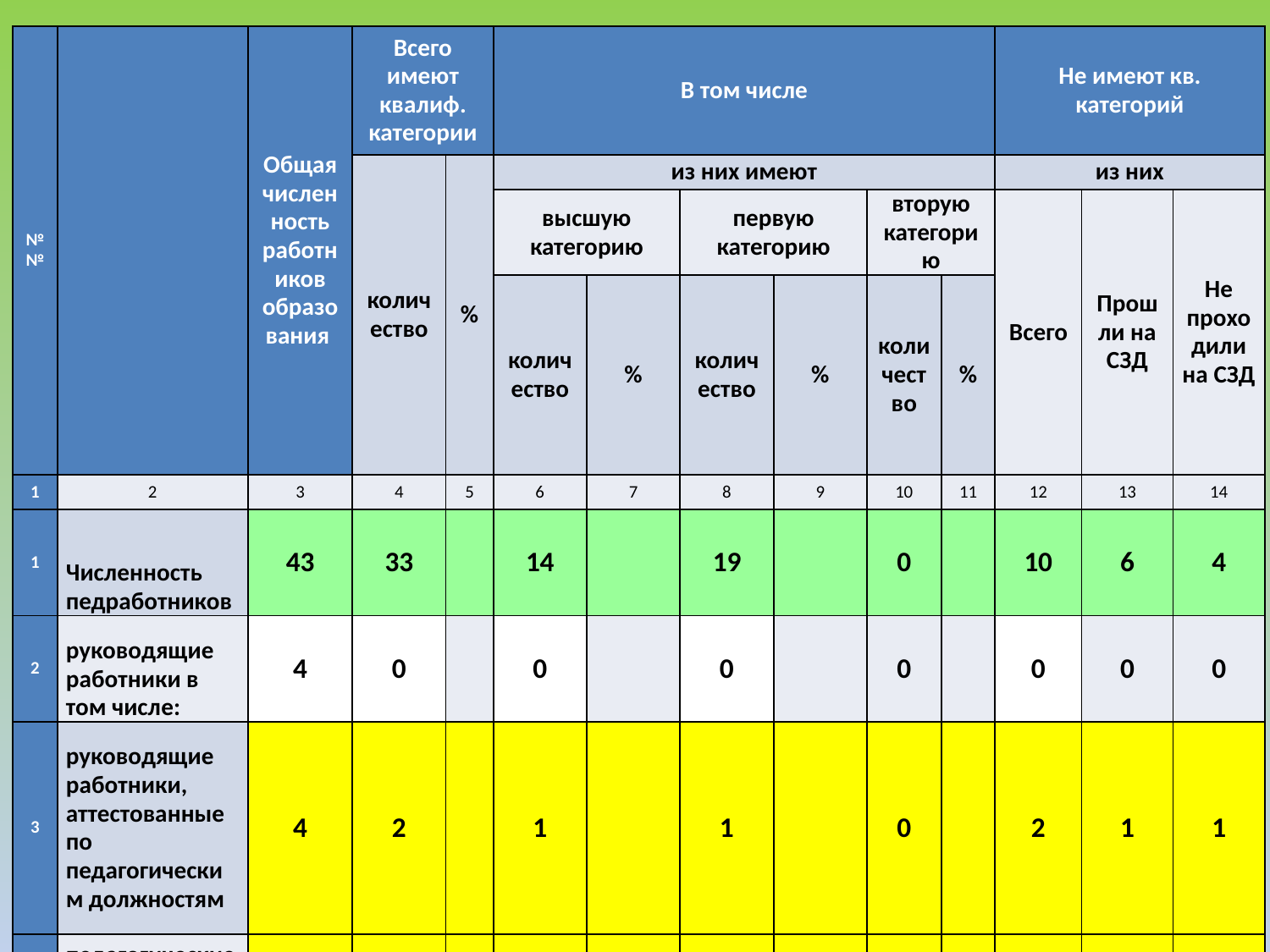

#
| №№ |  | Общая численность работников образования | Всего имеют квалиф. категории |  | В том числе |  |  |  |  |  | Не имеют кв. категорий |  |  |
| --- | --- | --- | --- | --- | --- | --- | --- | --- | --- | --- | --- | --- | --- |
|  |  |  | количество | % | из них имеют |  |  |  |  |  | из них |  |  |
|  |  |  |  |  | высшую категорию |  | первую категорию |  | вторую категорию |  | Всего | Прошли на СЗД | Не проходили на СЗД |
|  |  |  |  |  | количество | % | количество | % | количество | % |  |  |  |
| 1 | 2 | 3 | 4 | 5 | 6 | 7 | 8 | 9 | 10 | 11 | 12 | 13 | 14 |
| 1 | Численность педработников | 43 | 33 |  | 14 |  | 19 |  | 0 |  | 10 | 6 | 4 |
| 2 | руководящие работники в том числе: | 4 | 0 |  | 0 |  | 0 |  | 0 |  | 0 | 0 | 0 |
| 3 | руководящие работники, аттестованные по педагогическим должностям | 4 | 2 |  | 1 |  | 1 |  | 0 |  | 2 | 1 | 1 |
| 4 | педагогические работники | 39 | 31 |  | 13 |  | 18 |  | 0 |  | 8 | 5 | 3 |